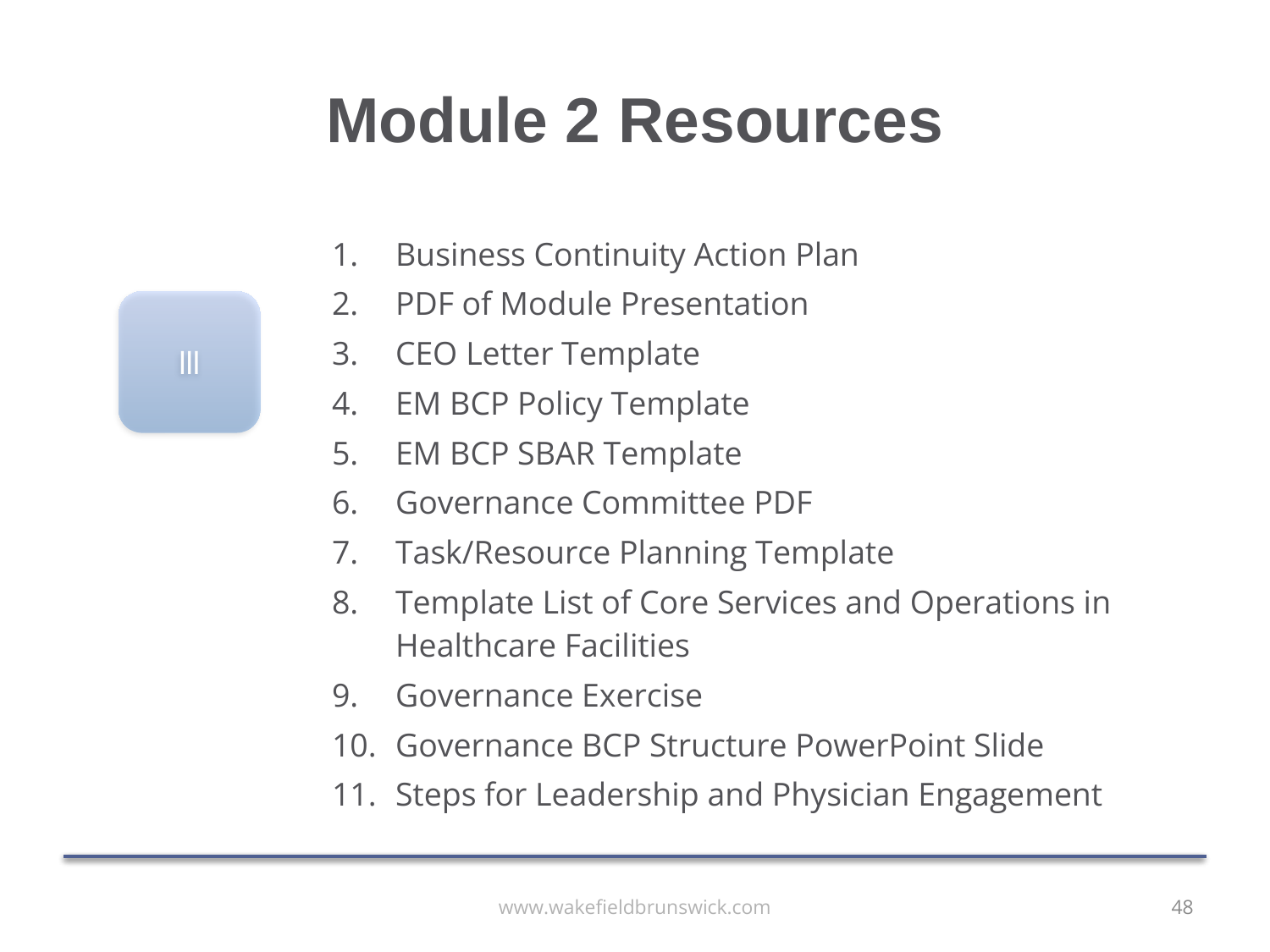

# Module 2 Resources
Business Continuity Action Plan
PDF of Module Presentation
CEO Letter Template
EM BCP Policy Template
EM BCP SBAR Template
Governance Committee PDF
Task/Resource Planning Template
Template List of Core Services and Operations in Healthcare Facilities
Governance Exercise
Governance BCP Structure PowerPoint Slide
Steps for Leadership and Physician Engagement
lll
www.wakefieldbrunswick.com
48